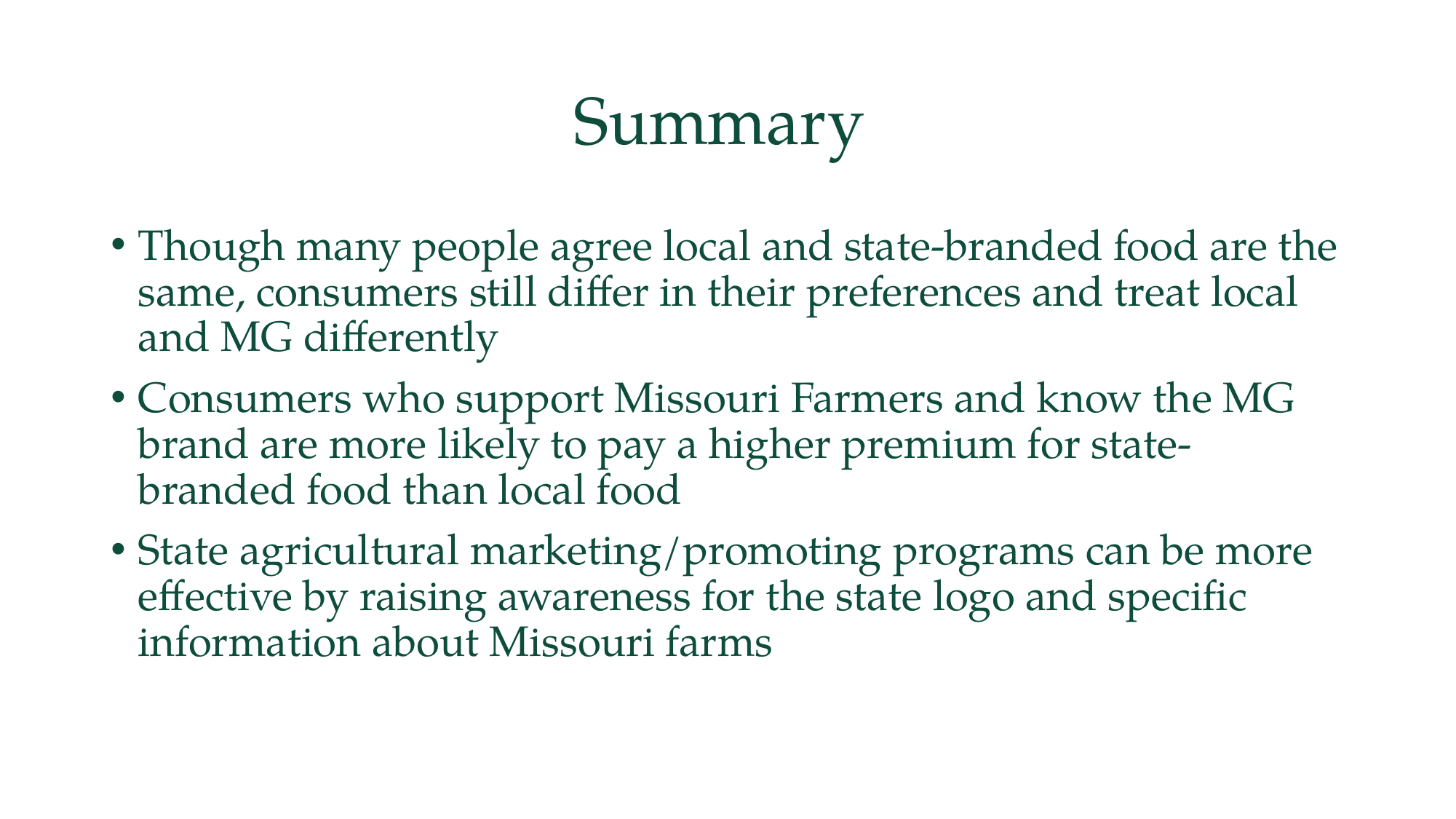

# Summary
Though many people agree local and state-branded food are the same, consumers still differ in their preferences and treat local and MG differently
Consumers who support Missouri Farmers and know the MG brand are more likely to pay a higher premium for state-branded food than local food
State agricultural marketing/promoting programs can be more effective by raising awareness for the state logo and specific information about Missouri farms